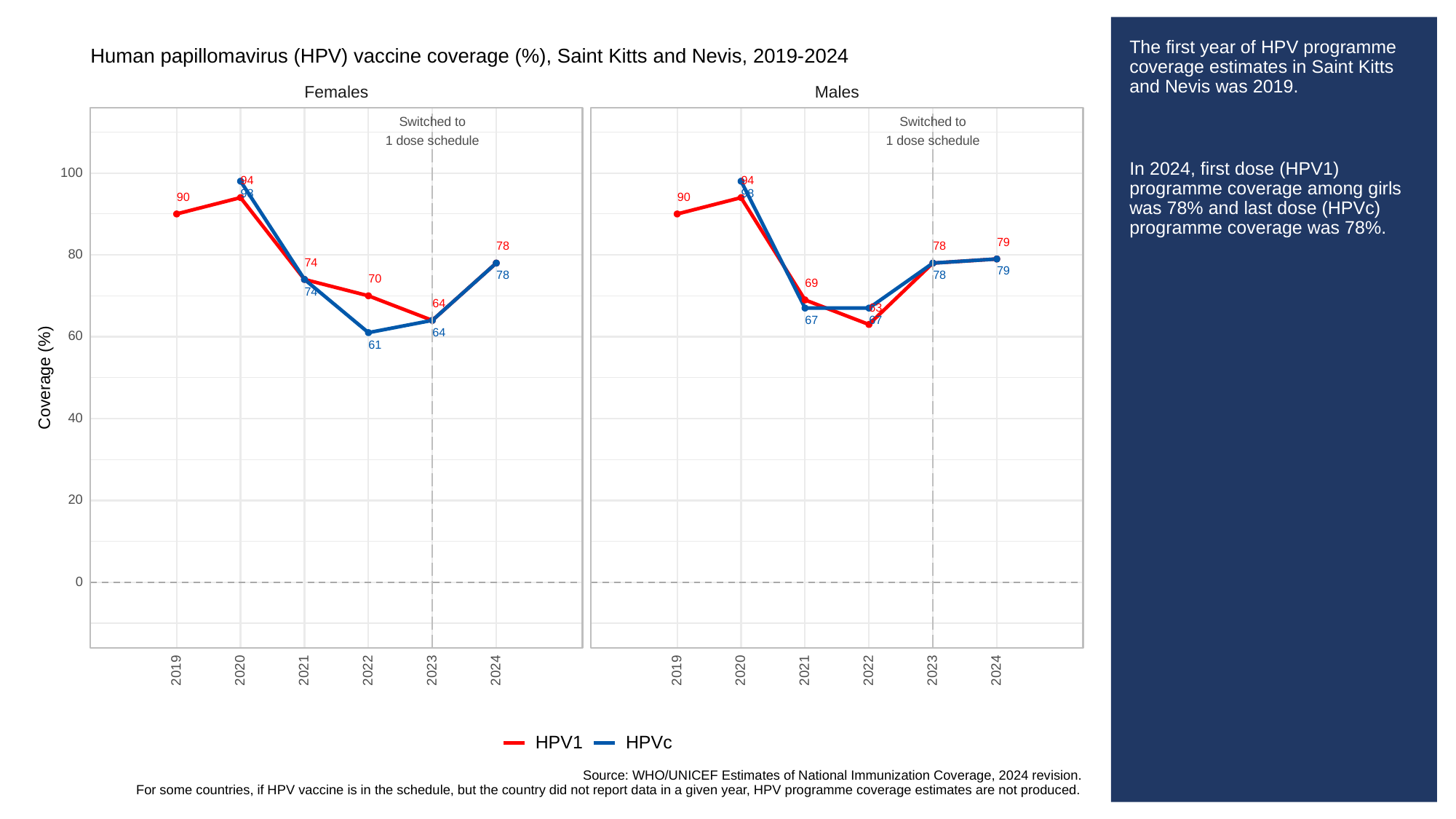

# The first year of HPV programme coverage estimates in Saint Kitts and Nevis was 2019.

In 2024, first dose (HPV1) programme coverage among girls was 78% and last dose (HPVc) programme coverage was 78%.

Human papillomavirus (HPV) vaccine coverage (%), Saint Kitts and Nevis, 2019-2024
Females
Males

Switched to
Switched to

1 dose schedule
1 dose schedule
100

94
94

98
98
90
90

79
78
78
80

74

79
78
78
70

69
74

64
63

67
67

64

60

61
Coverage (%)

40

20

0

2023
2023
2019
2020
2021
2022
2024
2019
2020
2021
2022
2024
HPVc
HPV1

Source: WHO/UNICEF Estimates of National Immunization Coverage, 2024 revision.
For some countries, if HPV vaccine is in the schedule, but the country did not report data in a given year, HPV programme coverage estimates are not produced.